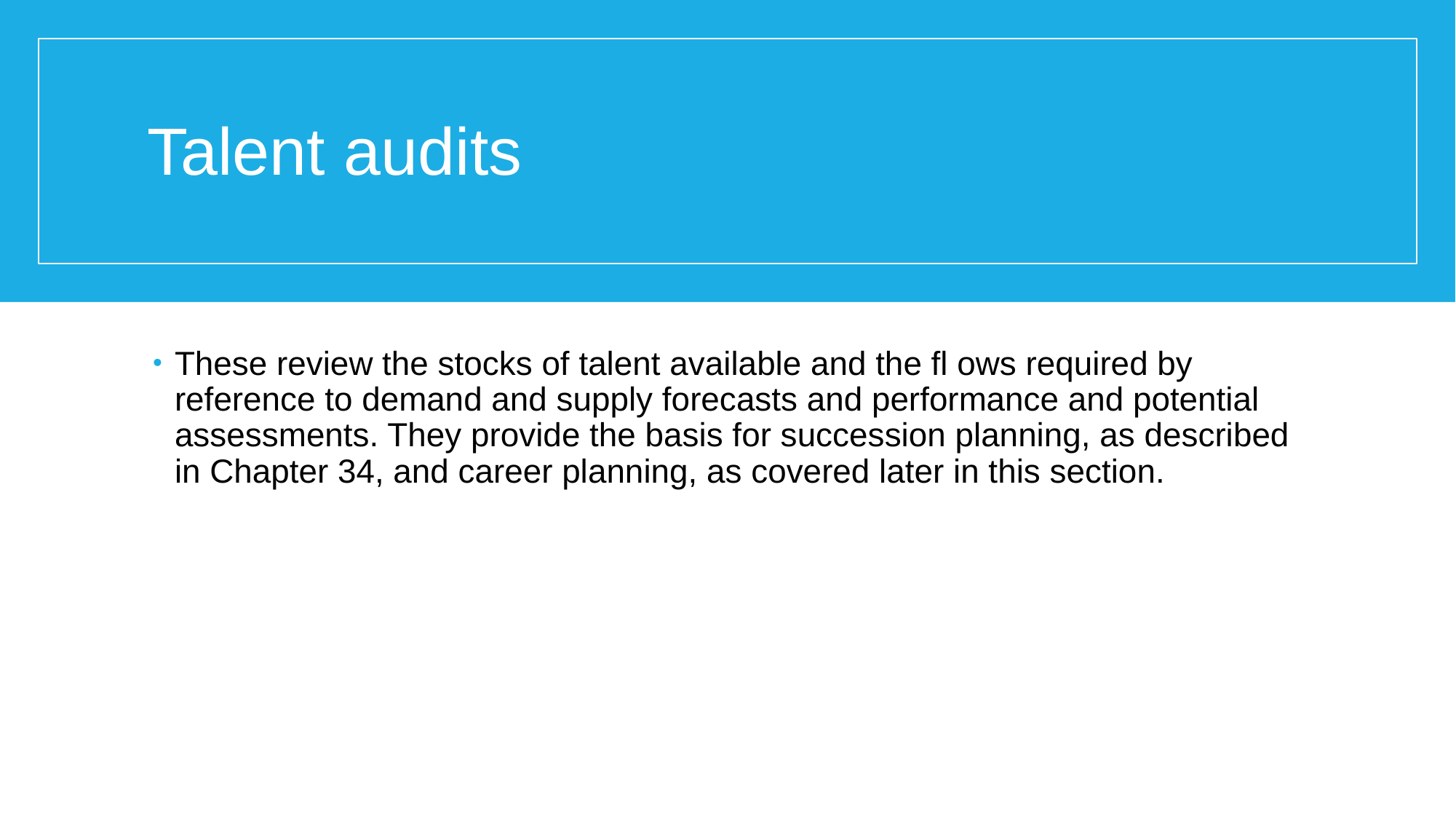

# Talent audits

These review the stocks of talent available and the fl ows required by reference to demand and supply forecasts and performance and potential assessments. They provide the basis for succession planning, as described in Chapter 34, and career planning, as covered later in this section.